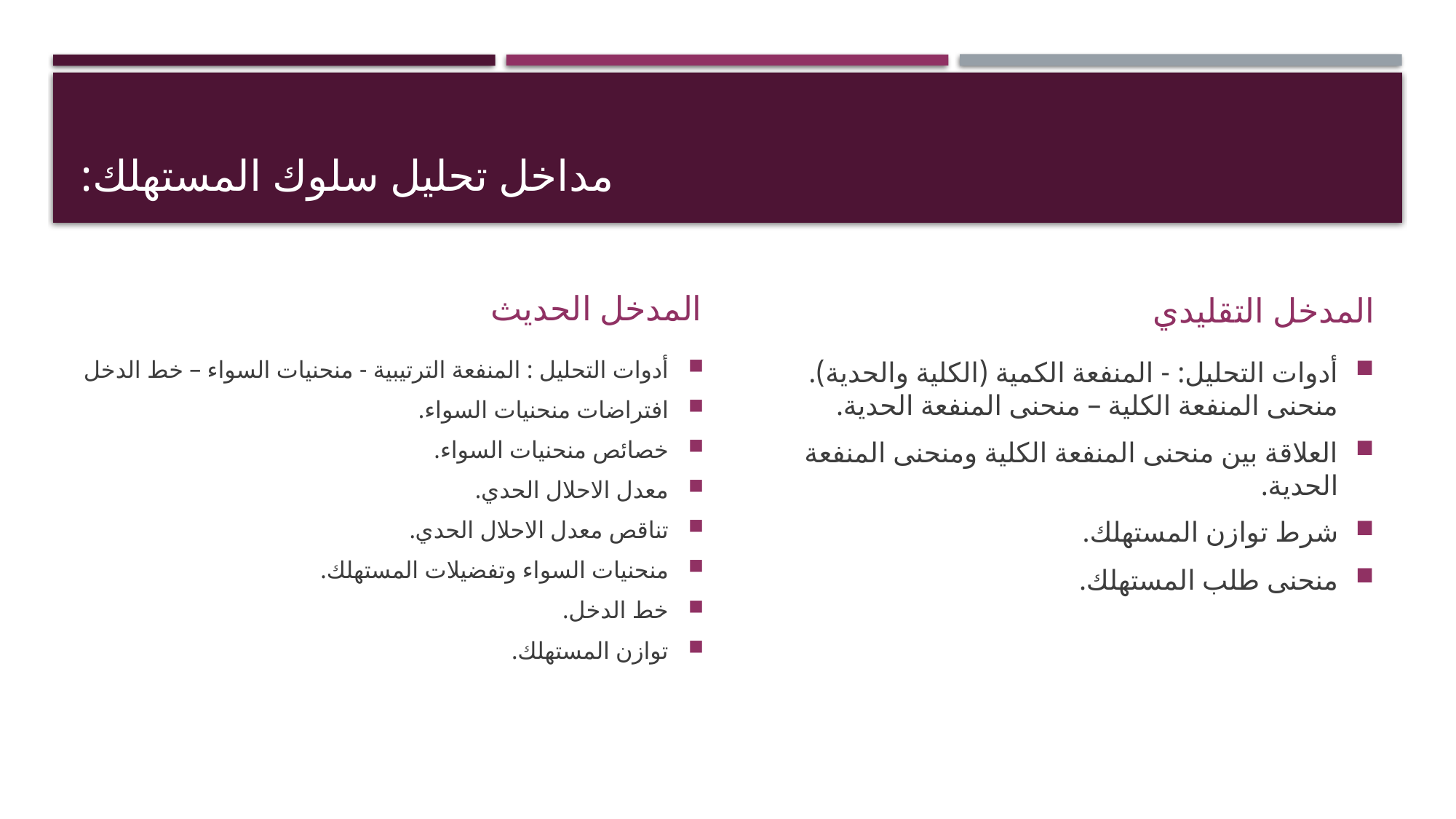

# مداخل تحليل سلوك المستهلك:
المدخل الحديث
المدخل التقليدي
أدوات التحليل : المنفعة الترتيبية - منحنيات السواء – خط الدخل
افتراضات منحنيات السواء.
خصائص منحنيات السواء.
معدل الاحلال الحدي.
تناقص معدل الاحلال الحدي.
منحنيات السواء وتفضيلات المستهلك.
خط الدخل.
توازن المستهلك.
أدوات التحليل: - المنفعة الكمية (الكلية والحدية). منحنى المنفعة الكلية – منحنى المنفعة الحدية.
العلاقة بين منحنى المنفعة الكلية ومنحنى المنفعة الحدية.
شرط توازن المستهلك.
منحنى طلب المستهلك.